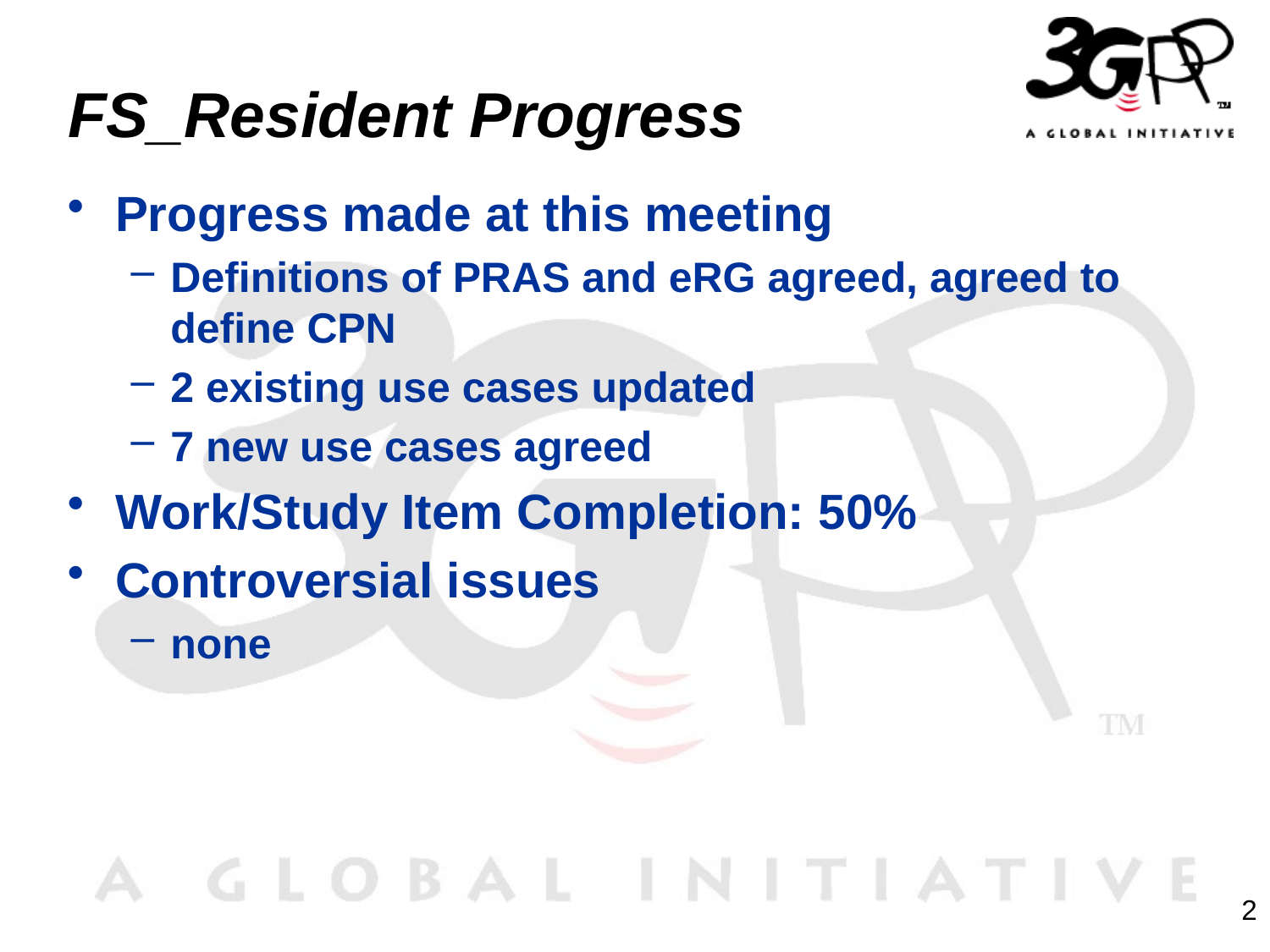

# FS_Resident Progress
Progress made at this meeting
Definitions of PRAS and eRG agreed, agreed to define CPN
2 existing use cases updated
7 new use cases agreed
Work/Study Item Completion: 50%
Controversial issues
none
2